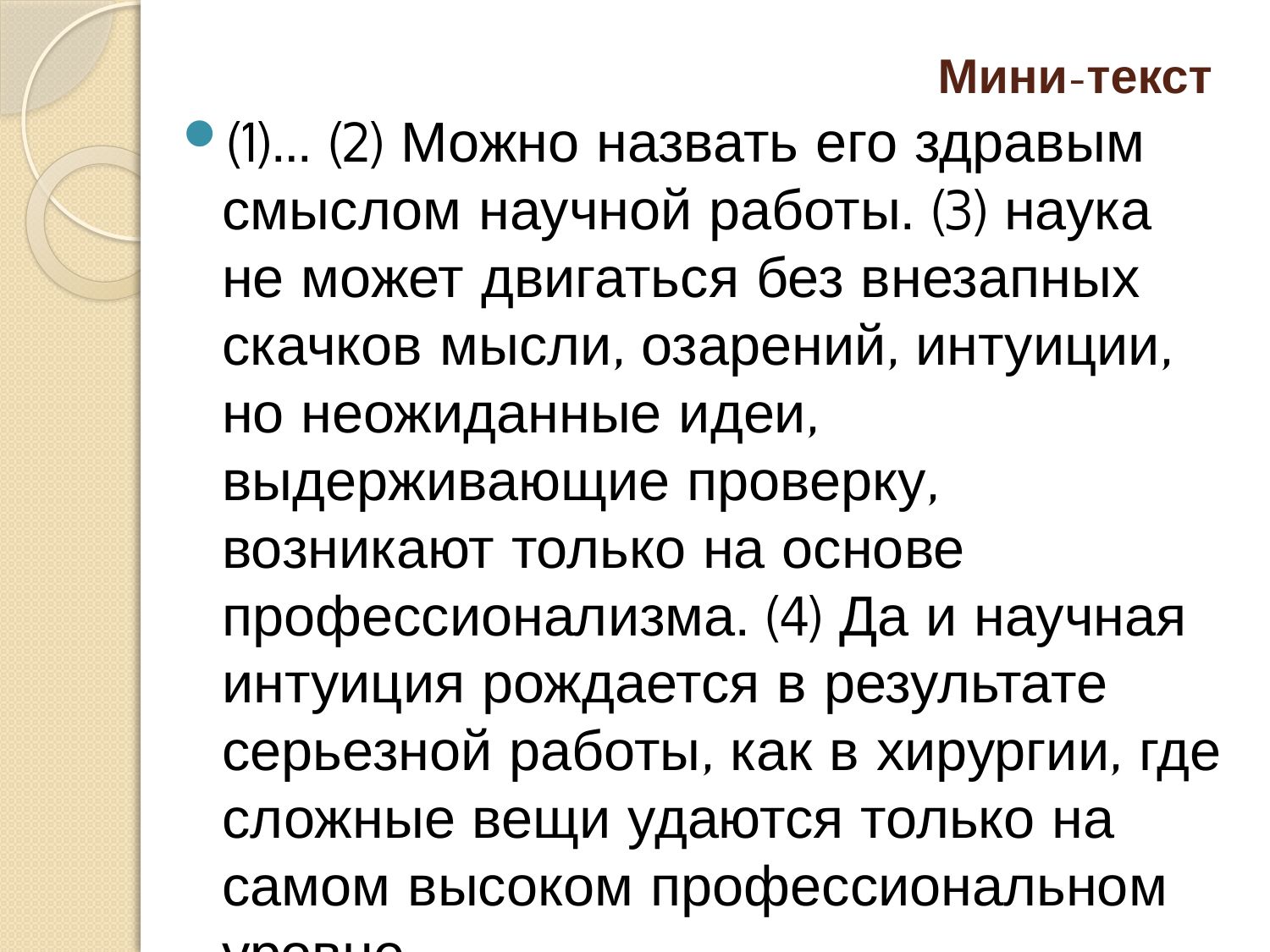

# Мини-текст
(1)… (2) Можно назвать его здравым смыслом научной работы. (3) наука не может двигаться без внезапных скачков мысли, озарений, интуиции, но неожиданные идеи, выдерживающие проверку, возникают только на основе профессионализма. (4) Да и научная интуиция рождается в результате серьезной работы, как в хирургии, где сложные вещи удаются только на самом высоком профессиональном уровне.